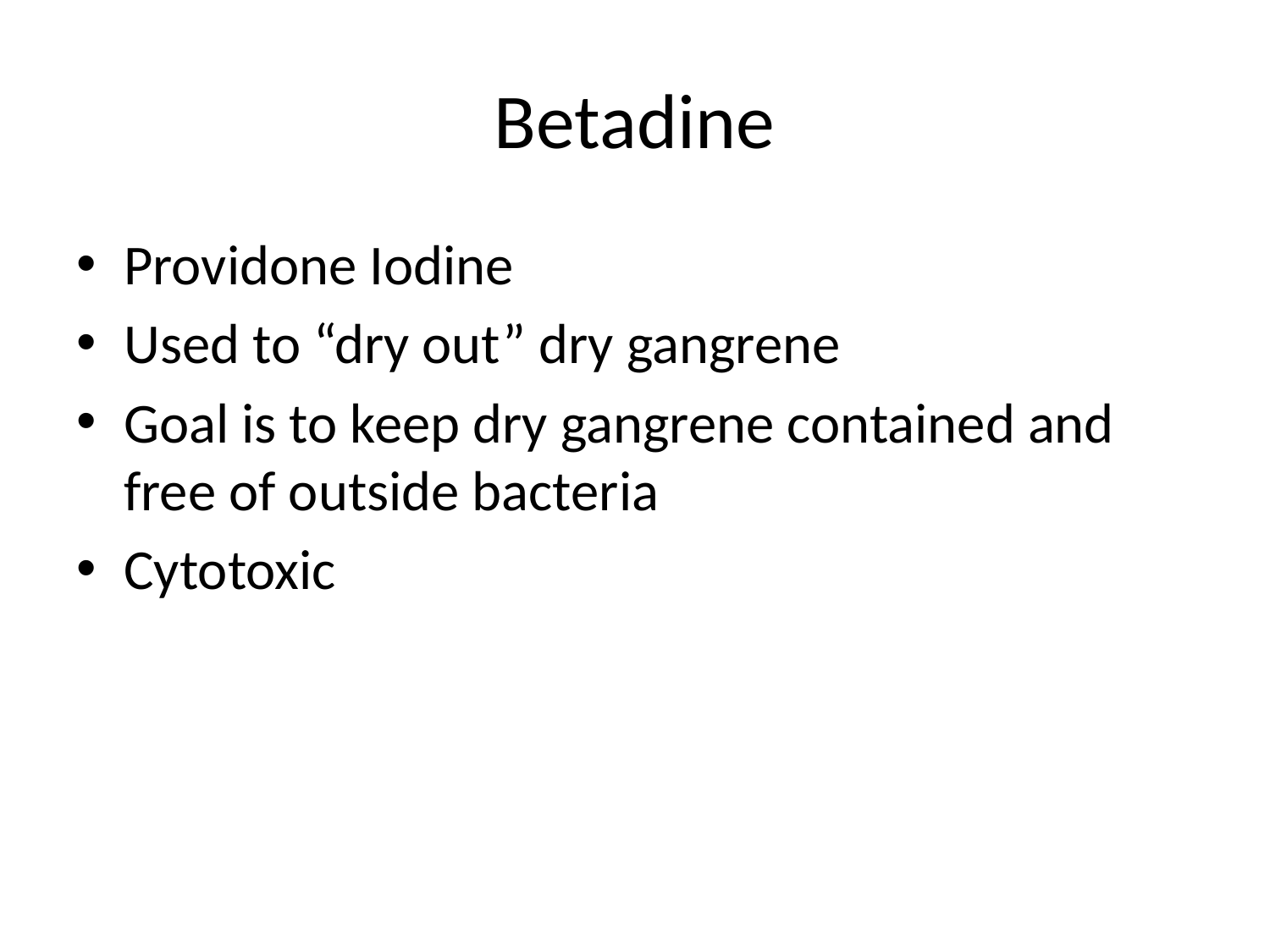

# Betadine
Providone Iodine
Used to “dry out” dry gangrene
Goal is to keep dry gangrene contained and free of outside bacteria
Cytotoxic